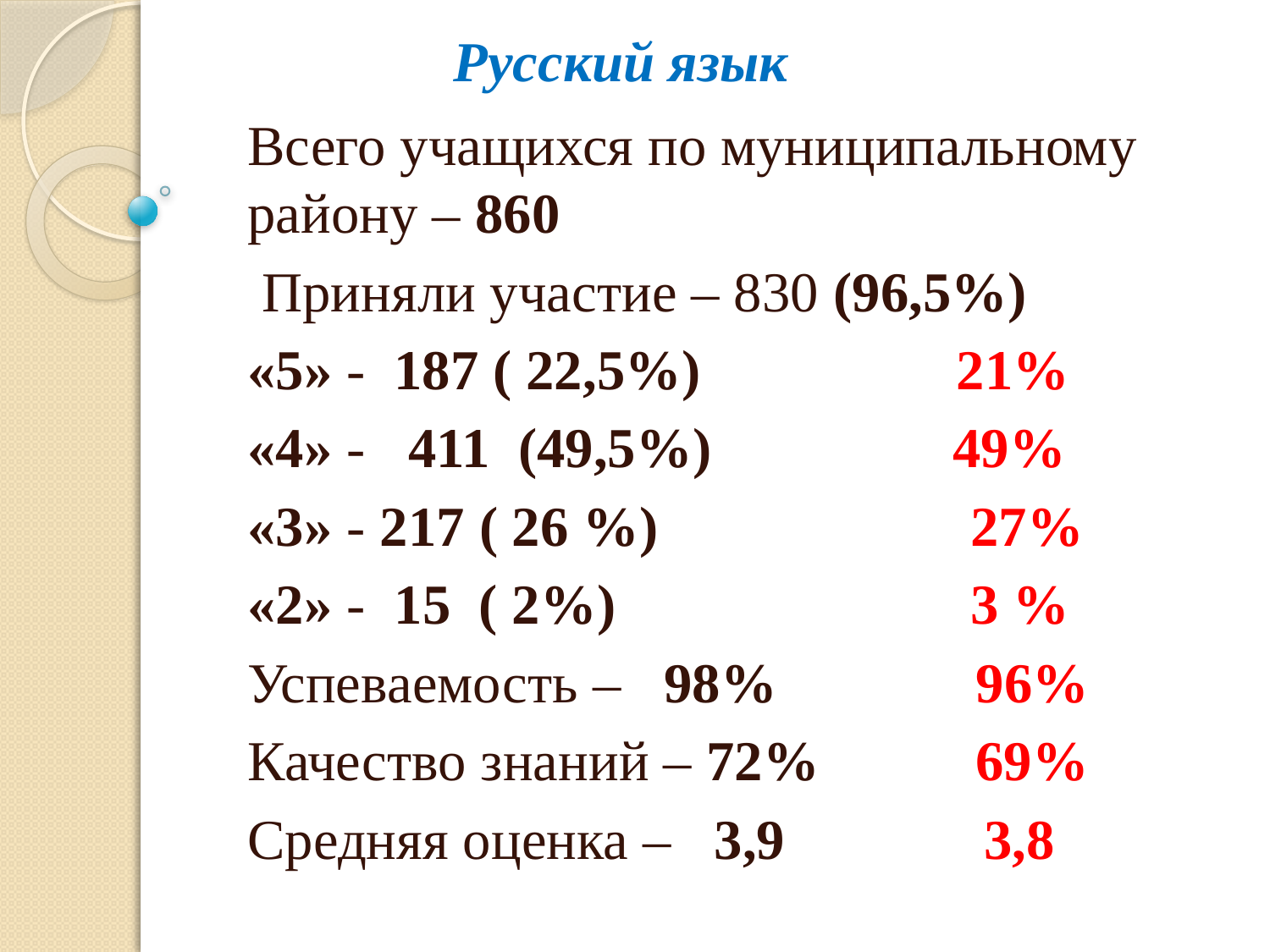

# Русский язык
Всего учащихся по муниципальному району – 860
 Приняли участие – 830 (96,5%)
«5» -  187 ( 22,5%)                  21%
«4» -   411  (49,5%)                 49%
«3» - 217 ( 26 %)                      27%
«2» -  15  ( 2%)                         3 %
Успеваемость –   98%              96%
Качество знаний – 72%           69%
Средняя оценка –   3,9              3,8